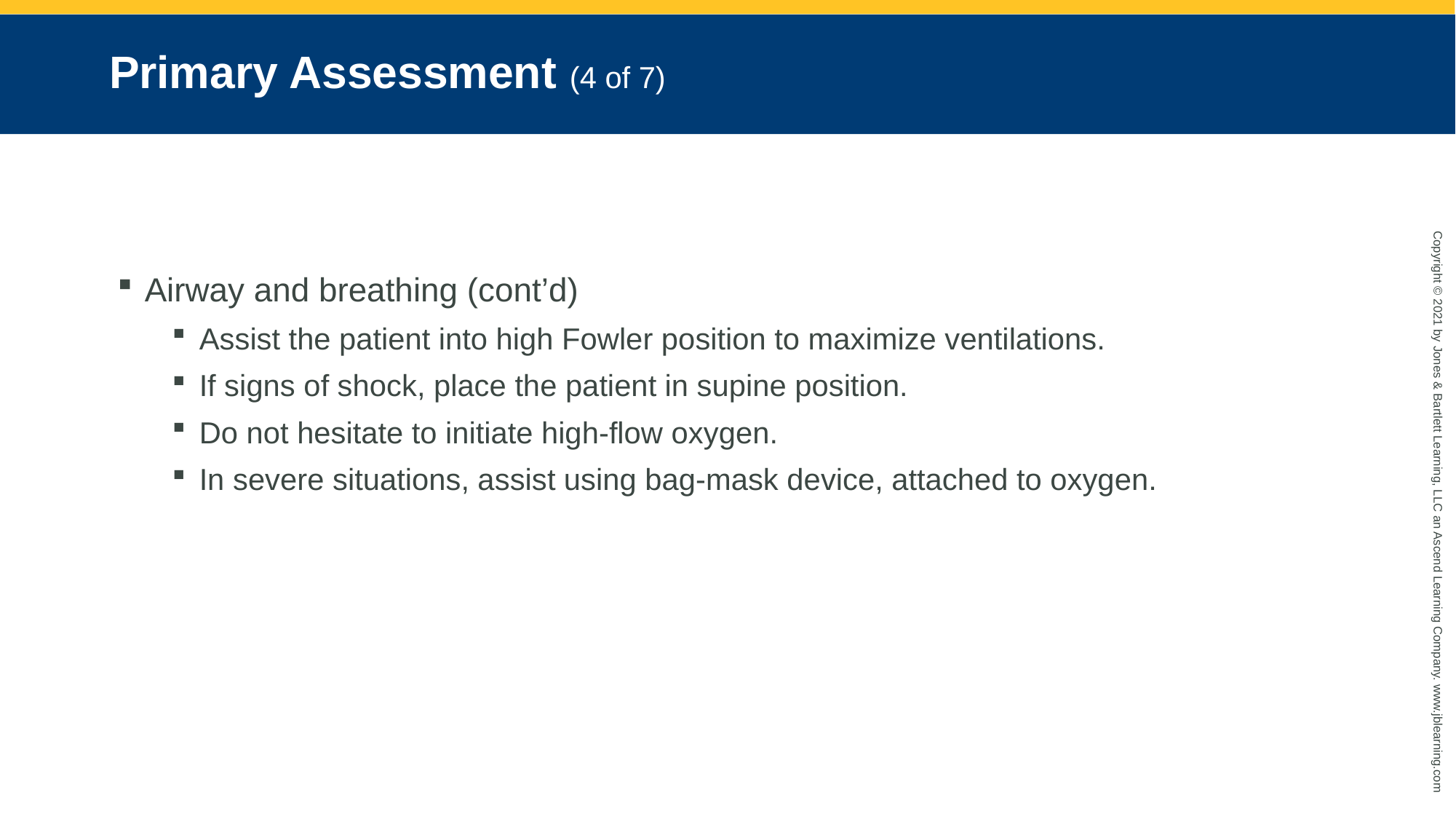

# Primary Assessment (4 of 7)
Airway and breathing (cont’d)
Assist the patient into high Fowler position to maximize ventilations.
If signs of shock, place the patient in supine position.
Do not hesitate to initiate high-flow oxygen.
In severe situations, assist using bag-mask device, attached to oxygen.